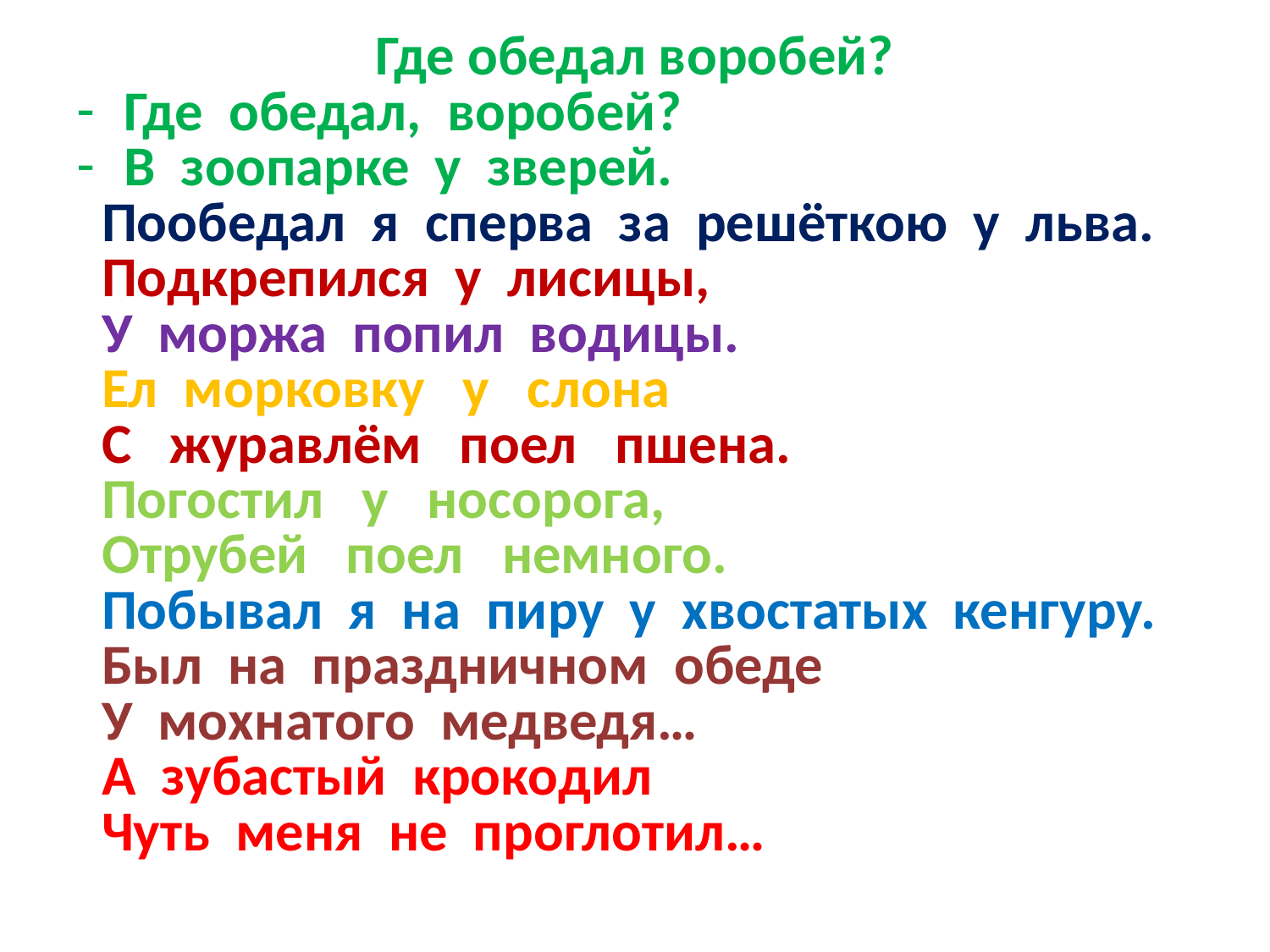

#
Где обедал воробей?
Где  обедал,  воробей?
В  зоопарке  у  зверей.
  Пообедал  я  сперва  за  решёткою  у  льва.
  Подкрепился  у  лисицы,
  У  моржа  попил  водицы.
  Ел  морковку   у   слона
  С   журавлём   поел   пшена.
  Погостил   у   носорога,
  Отрубей   поел   немного.
  Побывал  я  на  пиру  у  хвостатых  кенгуру.
  Был  на  праздничном  обеде
  У  мохнатого  медведя…
  А  зубастый  крокодил
  Чуть  меня  не  проглотил…